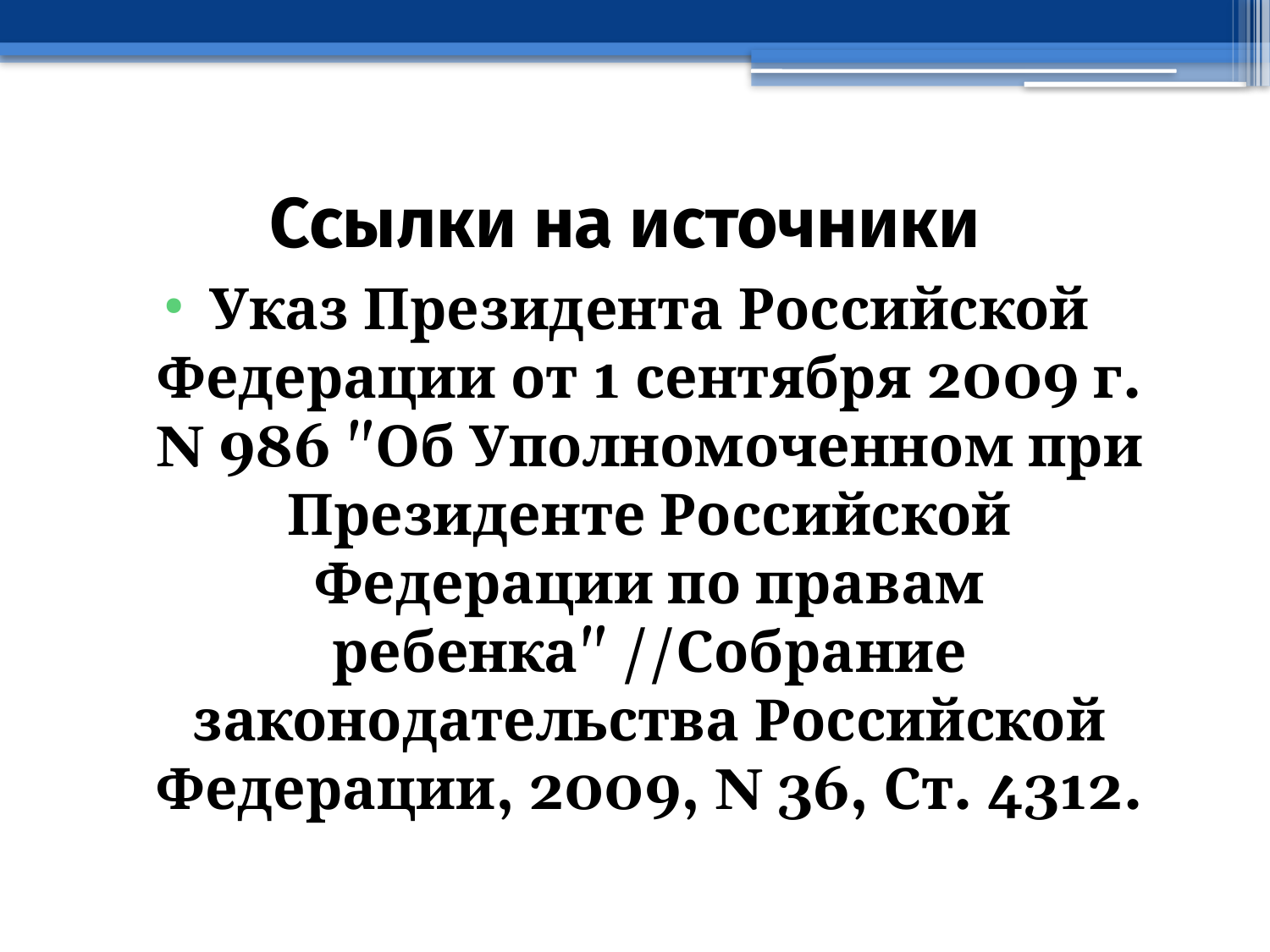

# Ссылки на источники
Указ Президента Российской Федерации от 1 сентября 2009 г. N 986 "Об Уполномоченном при Президенте Российской Федерации по правам ребенка" //Собрание законодательства Российской Федерации, 2009, N 36, Ст. 4312.